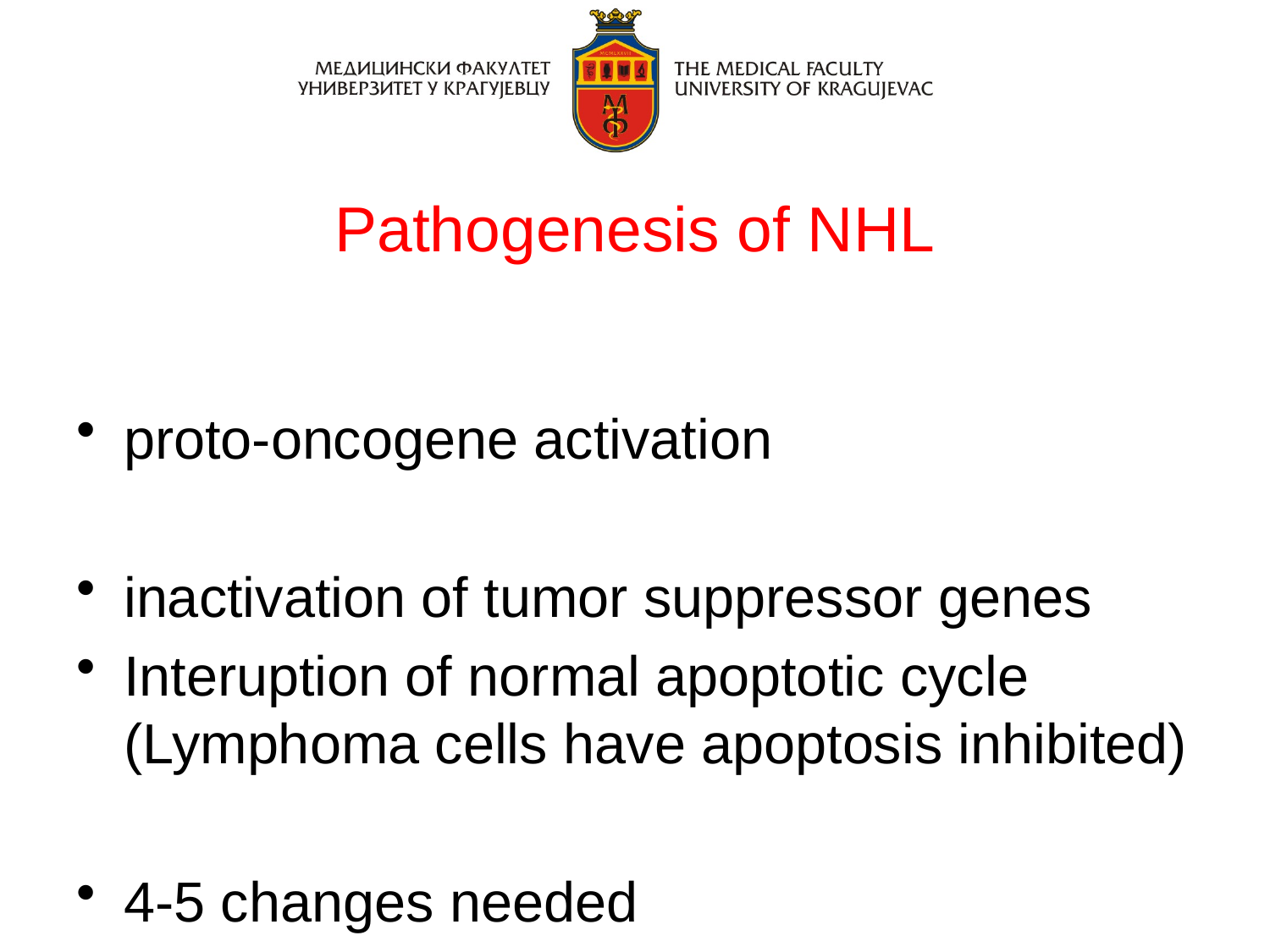

# Pathogenesis of NHL

proto-oncogene activation

inactivation of tumor suppressor genes
Interuption of normal apoptotic cycle (Lymphoma cells have apoptosis inhibited)

4-5 changes needed